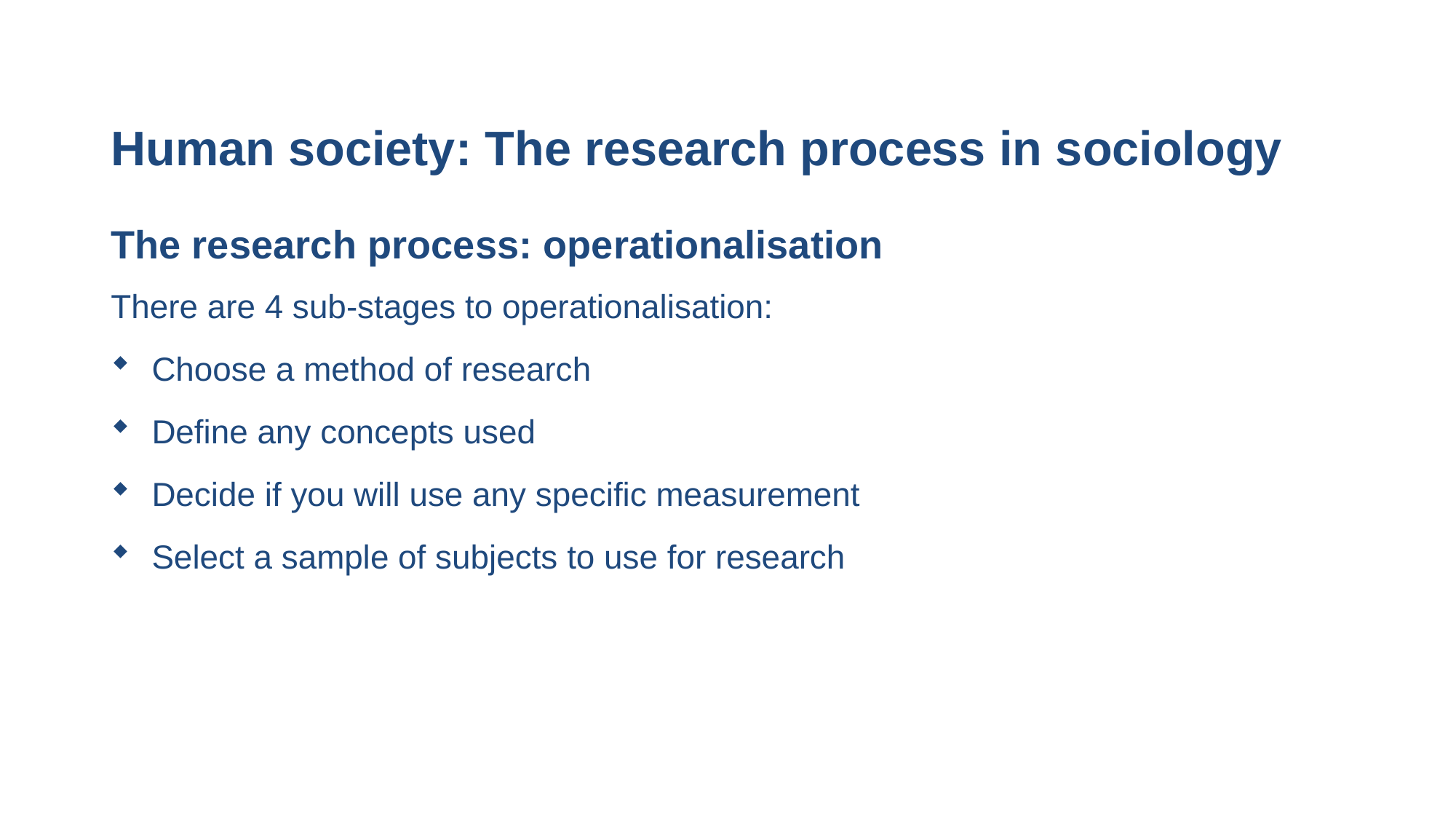

# Human society: The research process in sociology
The research process: operationalisation
There are 4 sub-stages to operationalisation:
Choose a method of research
Define any concepts used
Decide if you will use any specific measurement
Select a sample of subjects to use for research